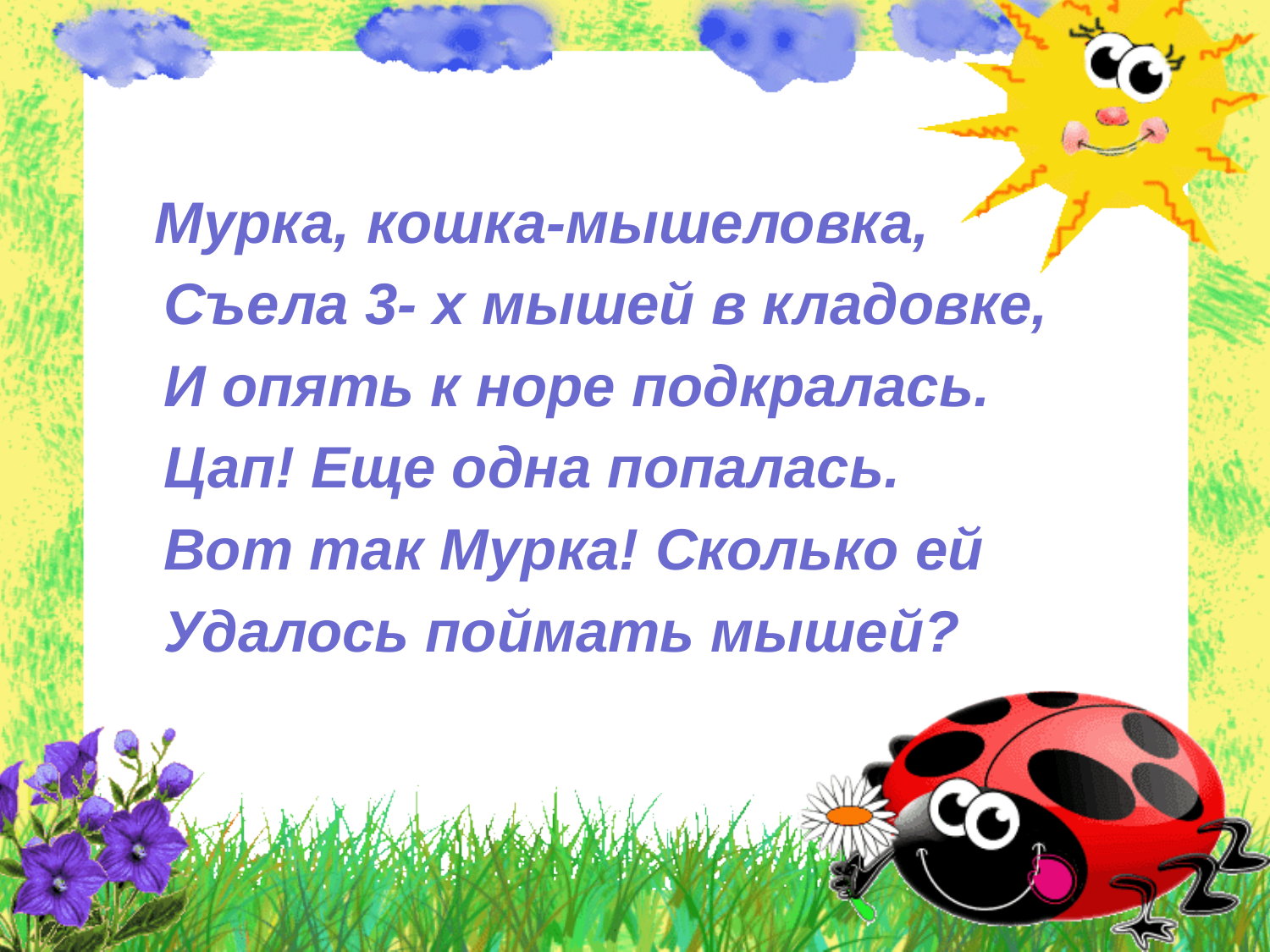

Мурка, кошка-мышеловка,
     Съела 3- х мышей в кладовке,
     И опять к норе подкралась.
     Цап! Еще одна попалась.
     Вот так Мурка! Сколько ей
     Удалось поймать мышей?